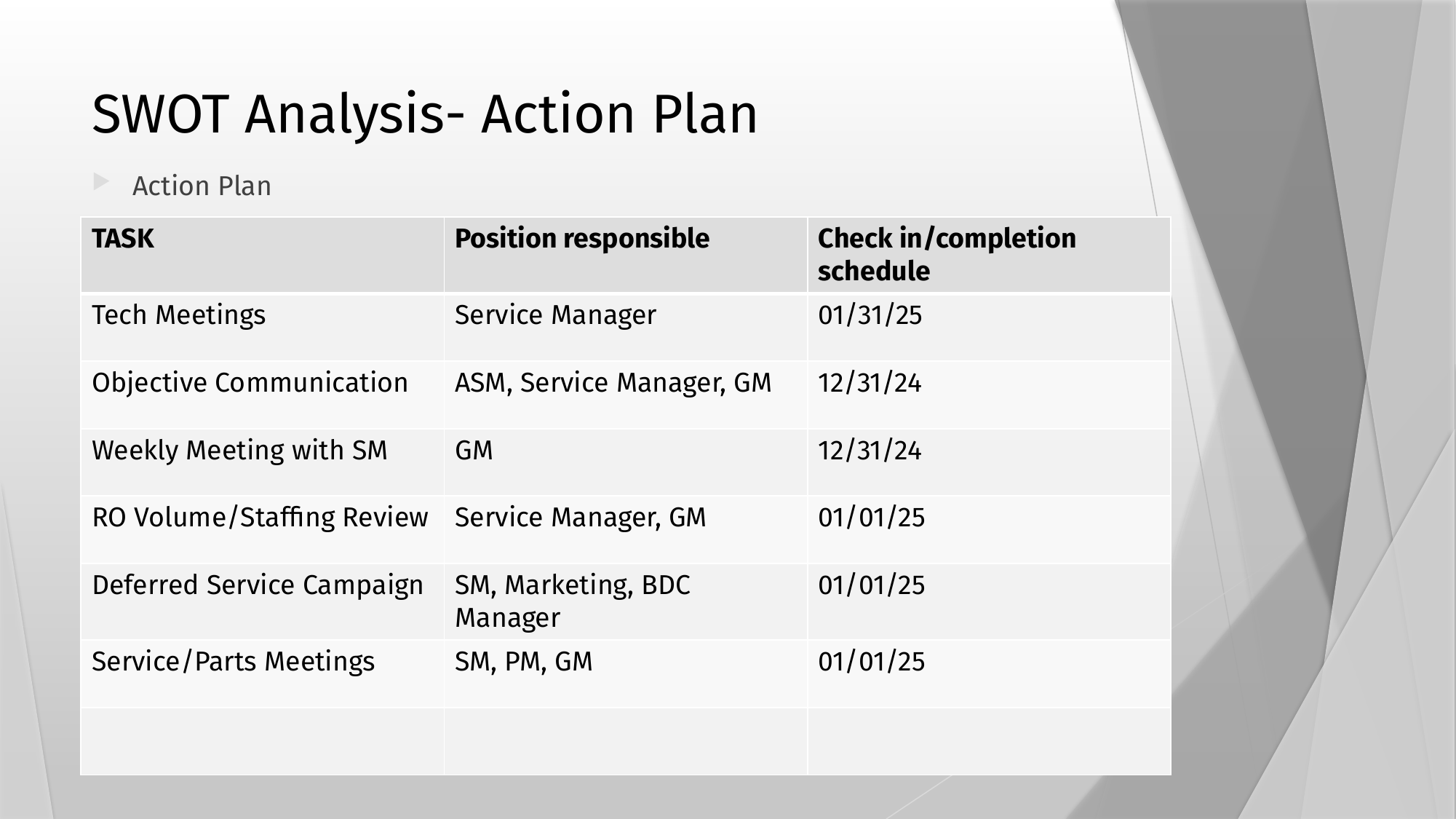

# SWOT Analysis- Action Plan
Action Plan

| TASK | Position responsible | Check in/completion schedule |
| --- | --- | --- |
| Tech Meetings | Service Manager | 01/31/25 |
| Objective Communication | ASM, Service Manager, GM | 12/31/24 |
| Weekly Meeting with SM | GM | 12/31/24 |
| RO Volume/Staffing Review | Service Manager, GM | 01/01/25 |
| Deferred Service Campaign | SM, Marketing, BDC Manager | 01/01/25 |
| Service/Parts Meetings | SM, PM, GM | 01/01/25 |
|  |  |  |